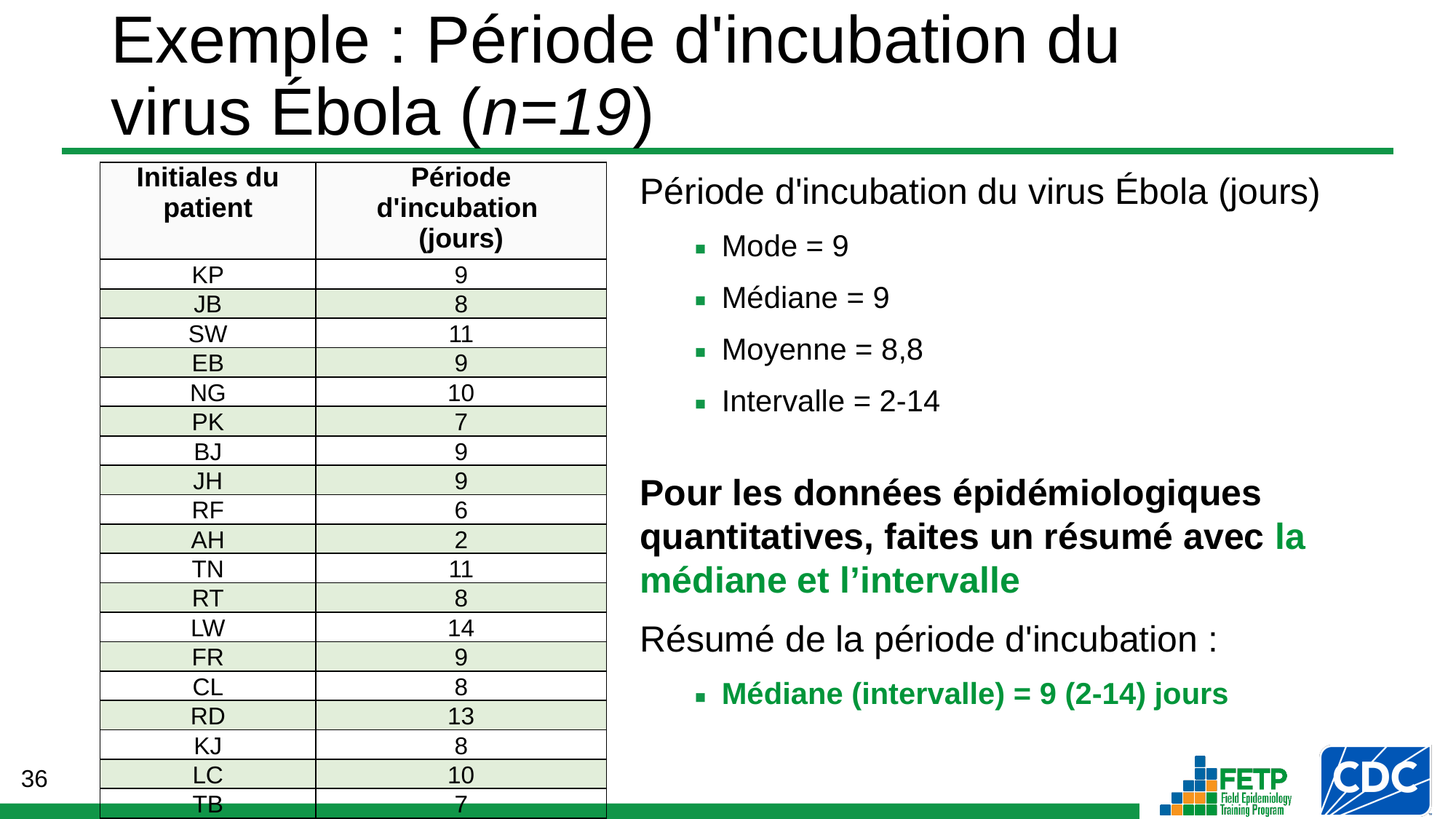

# Exemple : Période d'incubation du virus Ébola (n=19)
| Initiales du patient | Période d'incubation (jours) |
| --- | --- |
| KP | 9 |
| JB | 8 |
| SW | 11 |
| EB | 9 |
| NG | 10 |
| PK | 7 |
| BJ | 9 |
| JH | 9 |
| RF | 6 |
| AH | 2 |
| TN | 11 |
| RT | 8 |
| LW | 14 |
| FR | 9 |
| CL | 8 |
| RD | 13 |
| KJ | 8 |
| LC | 10 |
| TB | 7 |
Période d'incubation du virus Ébola (jours)
Mode = 9
Médiane = 9
Moyenne = 8,8
Intervalle = 2-14
Pour les données épidémiologiques quantitatives, faites un résumé avec la médiane et l’intervalle
Résumé de la période d'incubation :
Médiane (intervalle) = 9 (2-14) jours